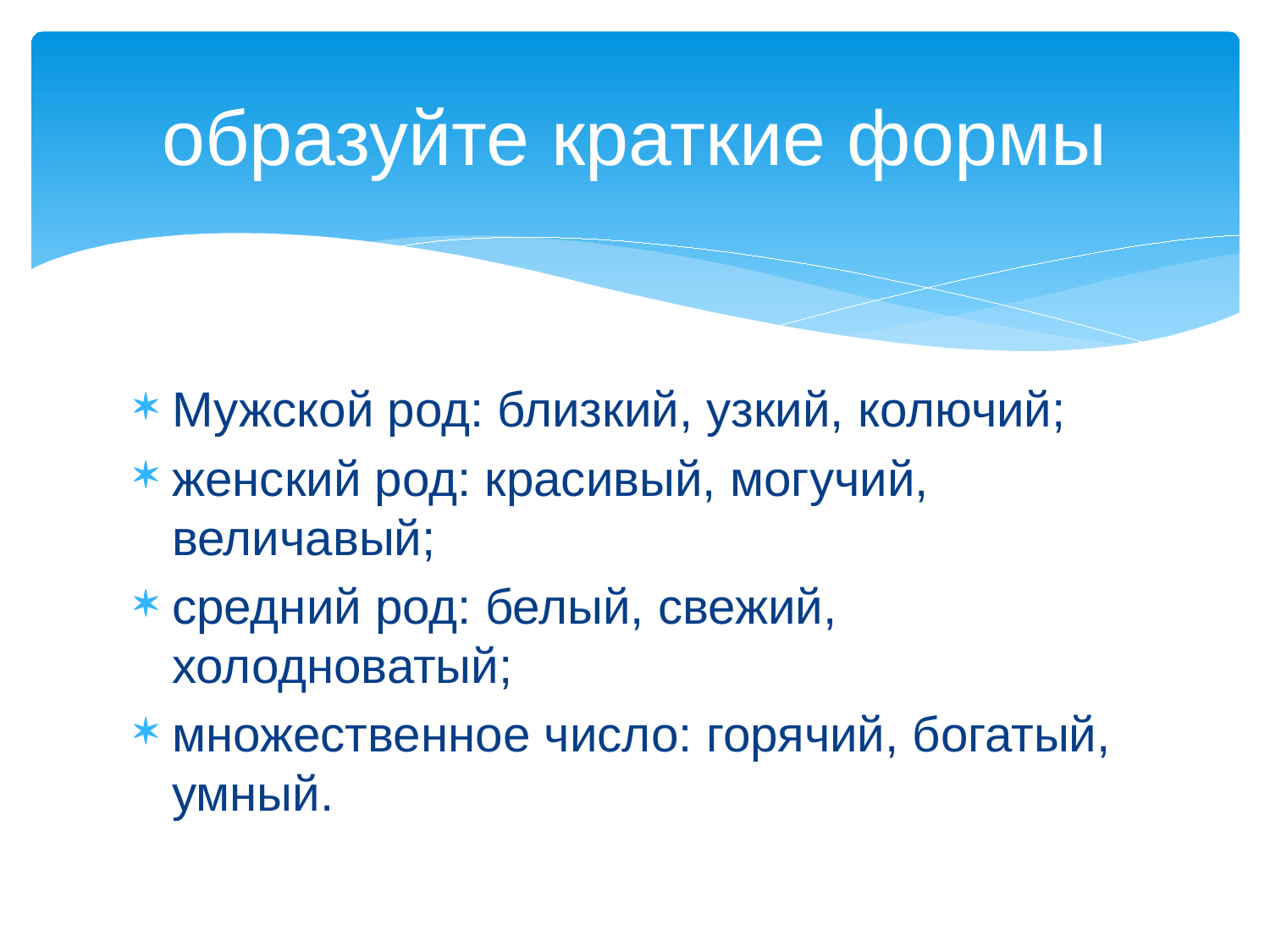

# образуйте краткие формы
Мужской род: близкий, узкий, колючий;
женский род: красивый, могучий, величавый;
средний род: белый, свежий, холодноватый;
множественное число: горячий, богатый, умный.